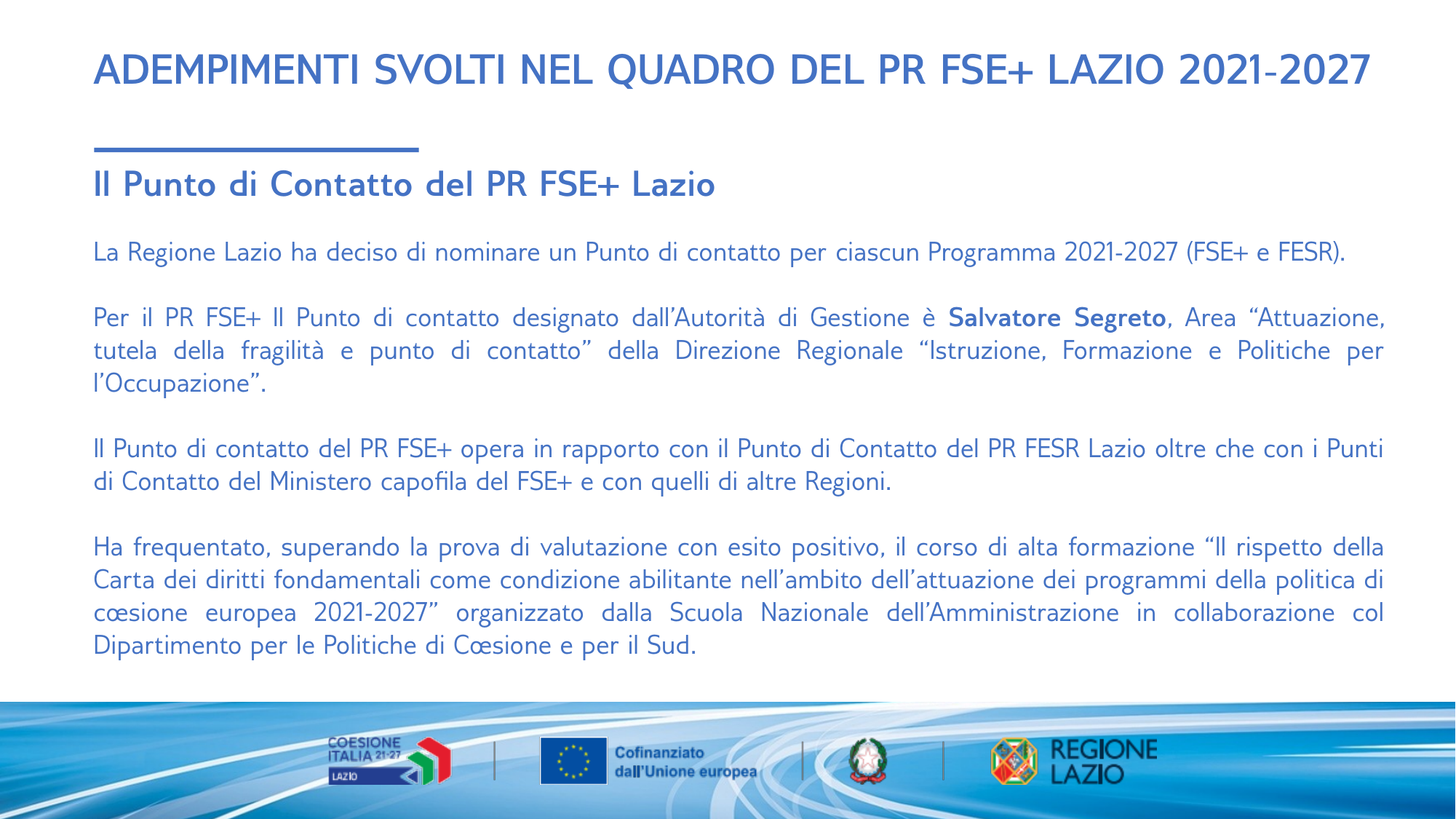

ADEMPIMENTI SVOLTI NEL QUADRO DEL PR FSE+ LAZIO 2021-2027
Il Punto di Contatto del PR FSE+ Lazio
La Regione Lazio ha deciso di nominare un Punto di contatto per ciascun Programma 2021-2027 (FSE+ e FESR).

Per il PR FSE+ Il Punto di contatto designato dall’Autorità di Gestione è Salvatore Segreto, Area “Attuazione, tutela della fragilità e punto di contatto” della Direzione Regionale “Istruzione, Formazione e Politiche per l’Occupazione”.

Il Punto di contatto del PR FSE+ opera in rapporto con il Punto di Contatto del PR FESR Lazio oltre che con i Punti di Contatto del Ministero capofila del FSE+ e con quelli di altre Regioni.

Ha frequentato, superando la prova di valutazione con esito positivo, il corso di alta formazione “Il rispetto della Carta dei diritti fondamentali come condizione abilitante nell’ambito dell’attuazione dei programmi della politica di coesione europea 2021-2027” organizzato dalla Scuola Nazionale dell’Amministrazione in collaborazione col Dipartimento per le Politiche di Coesione e per il Sud.